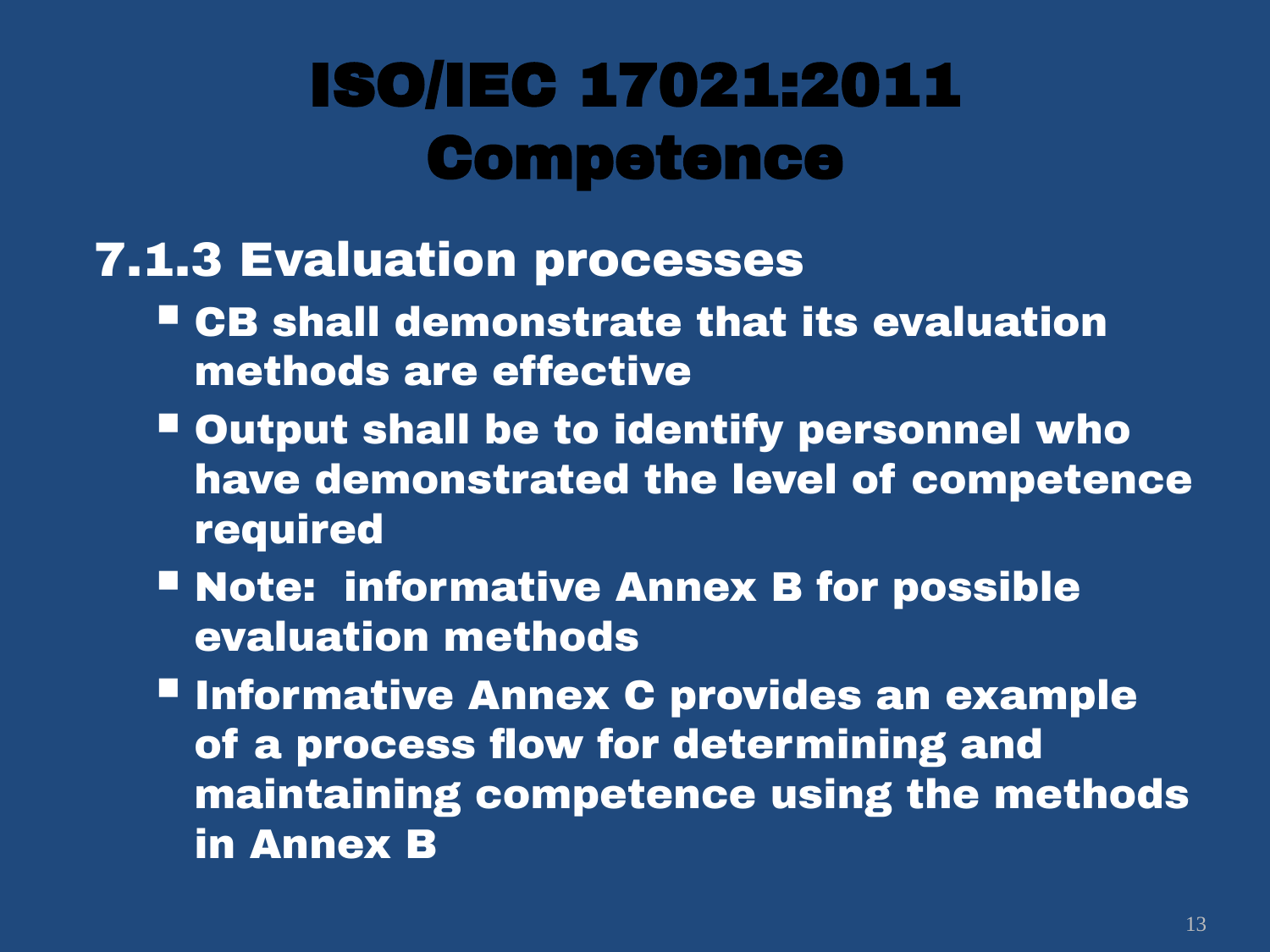

# ISO/IEC 17021:2011 Competence
7.1.3 Evaluation processes
CB shall demonstrate that its evaluation methods are effective
Output shall be to identify personnel who have demonstrated the level of competence required
Note:  informative Annex B for possible evaluation methods
Informative Annex C provides an example of a process flow for determining and maintaining competence using the methods in Annex B
13